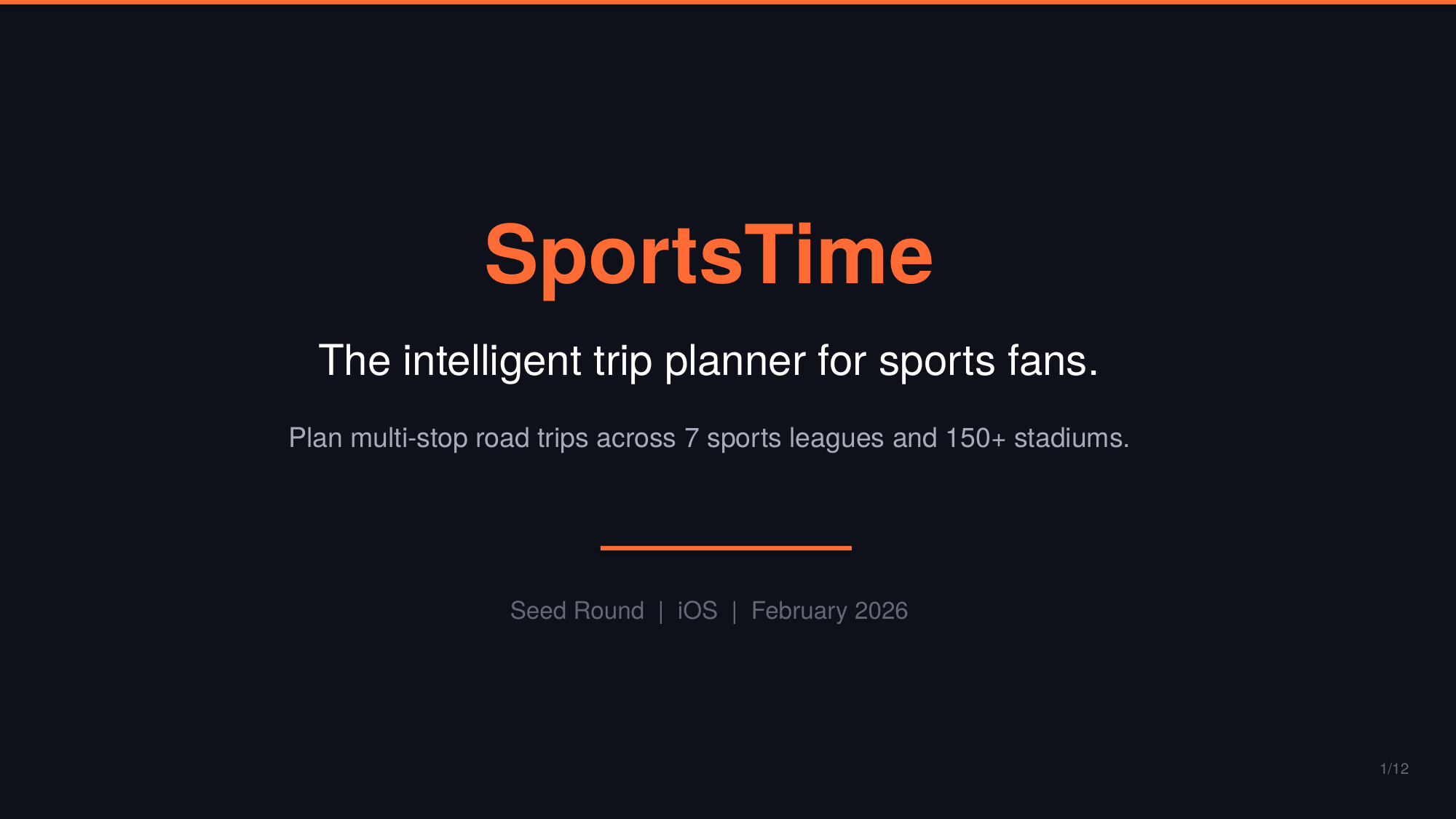

SportsTime
The intelligent trip planner for sports fans.
Plan multi-stop road trips across 7 sports leagues and 150+ stadiums.

Seed Round  |  iOS  |  February 2026
1/12